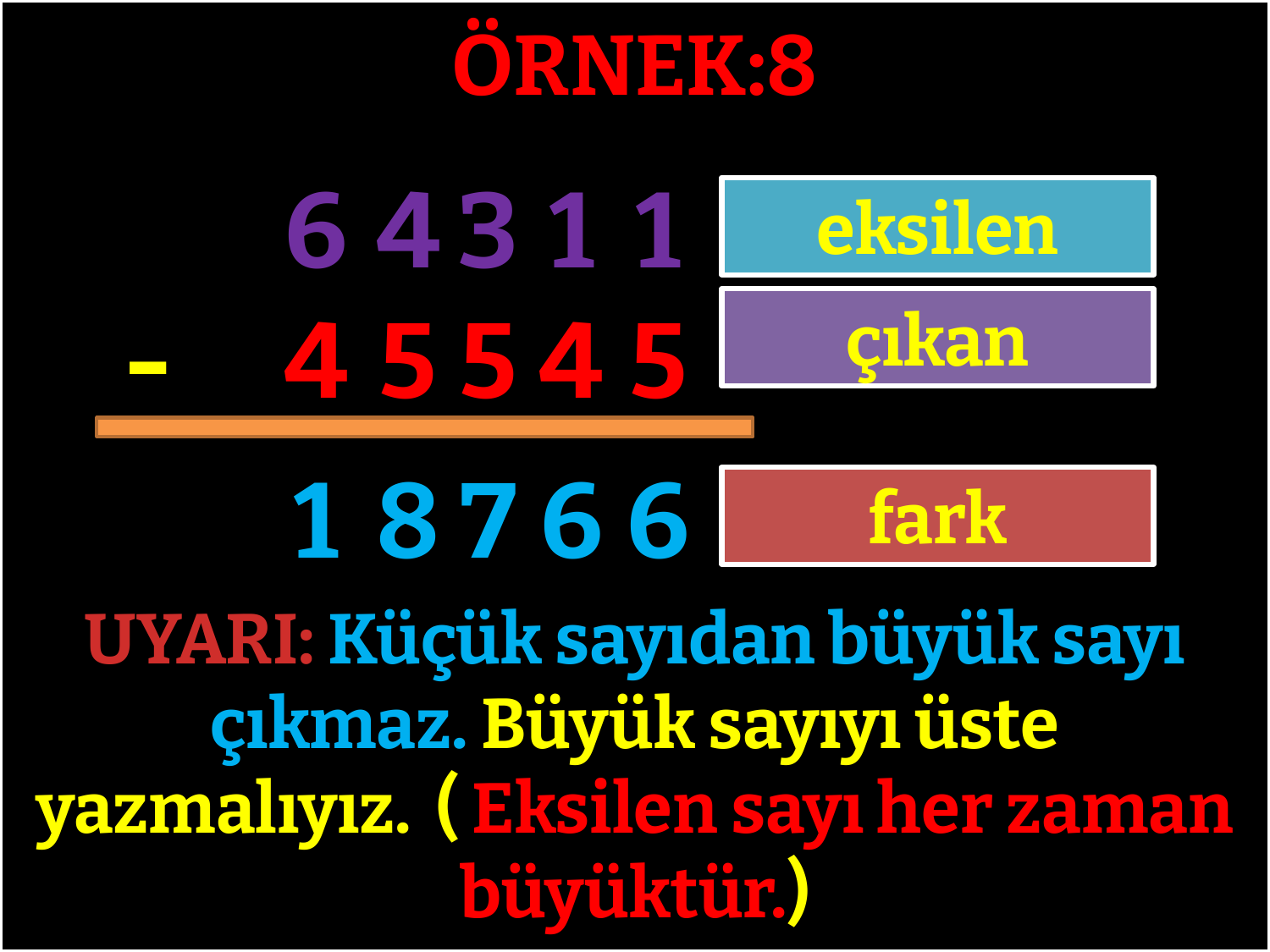

ÖRNEK:8
1
1
3
4
6
eksilen
-
5
4
5
5
4
çıkan
#

1
8
7
6
6
fark
UYARI: Küçük sayıdan büyük sayı çıkmaz. Büyük sayıyı üste yazmalıyız.  ( Eksilen sayı her zaman büyüktür.)